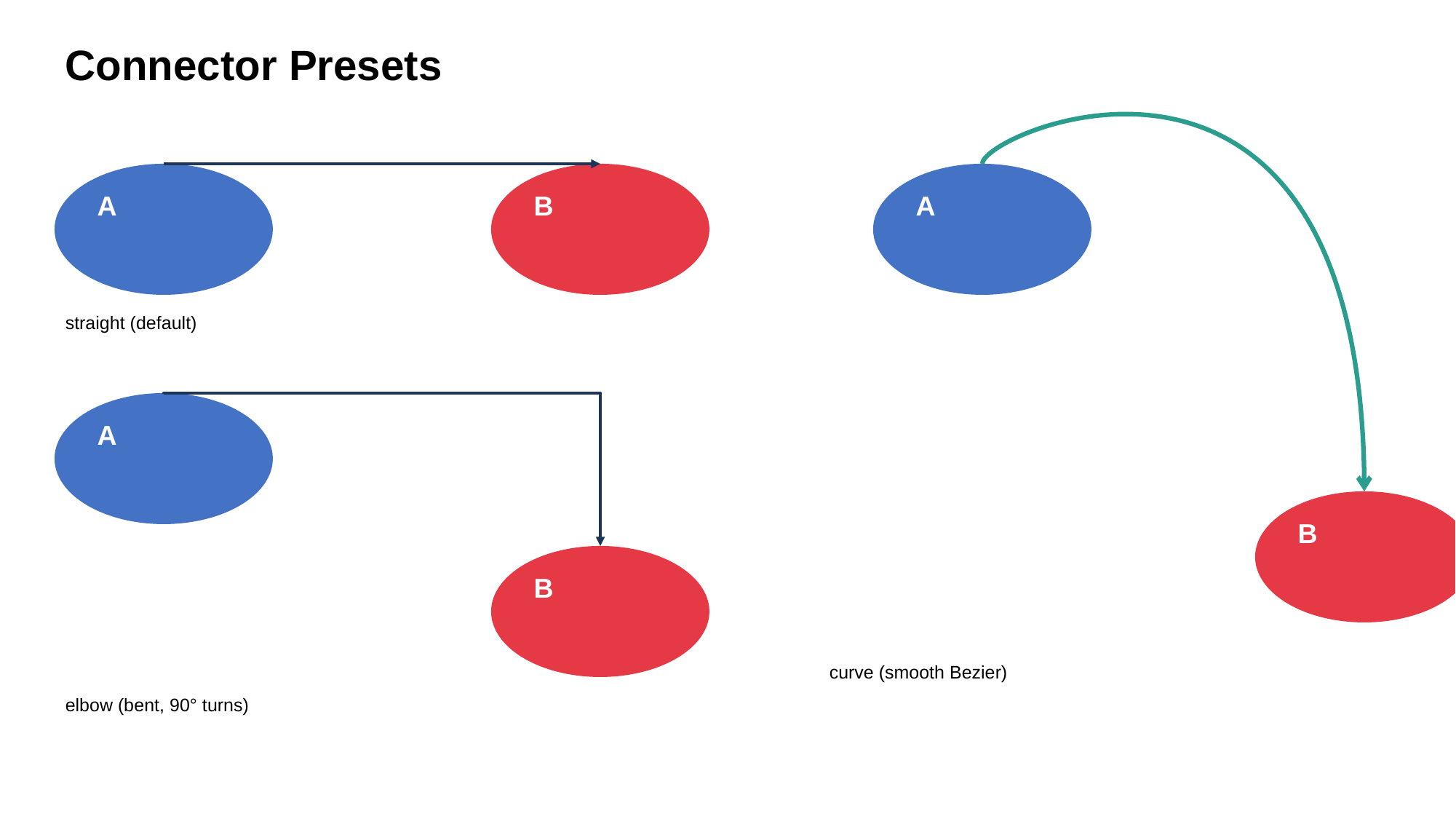

Connector Presets
A
B
A
straight (default)
A
B
B
curve (smooth Bezier)
elbow (bent, 90° turns)